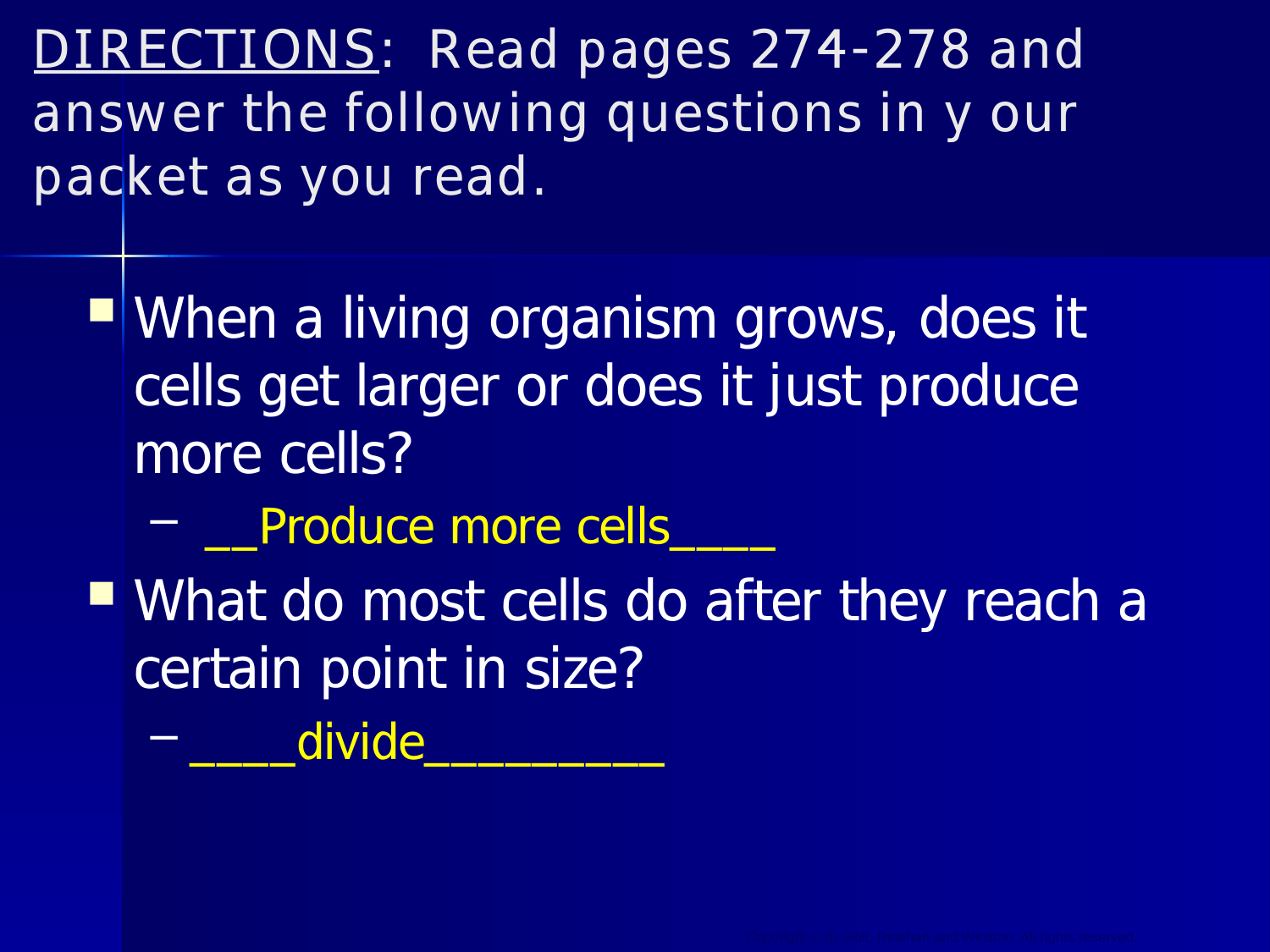

# DIRECTIONS:  Read pages 274-278 and answer the following questions in y our packet as you read.
When a living organism grows, does it cells get larger or does it just produce more cells?
 __Produce more cells____
What do most cells do after they reach a certain point in size?
____divide_________